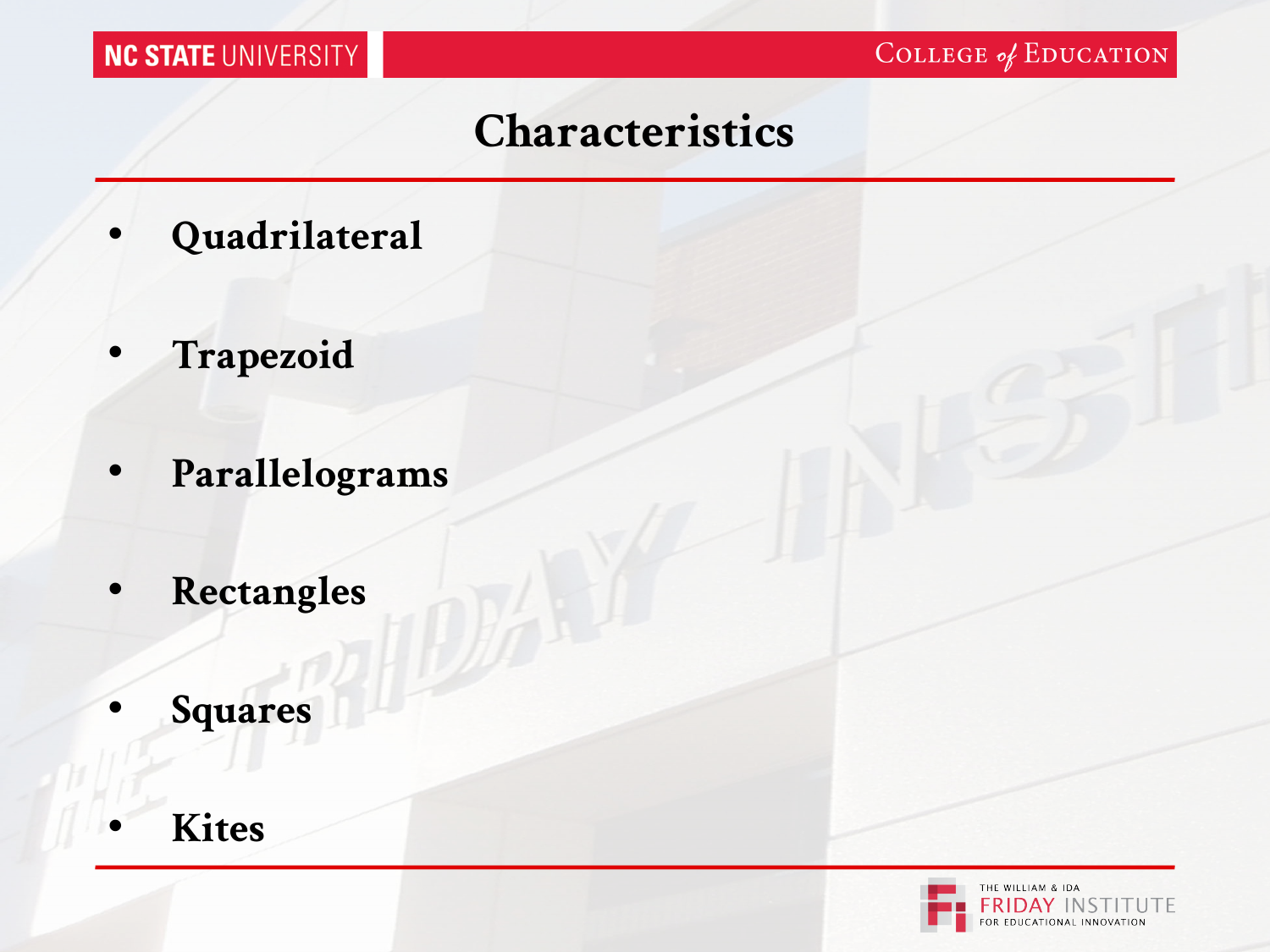

# Characteristics
Quadrilateral

Trapezoid

Parallelograms

Rectangles

Squares

Kites